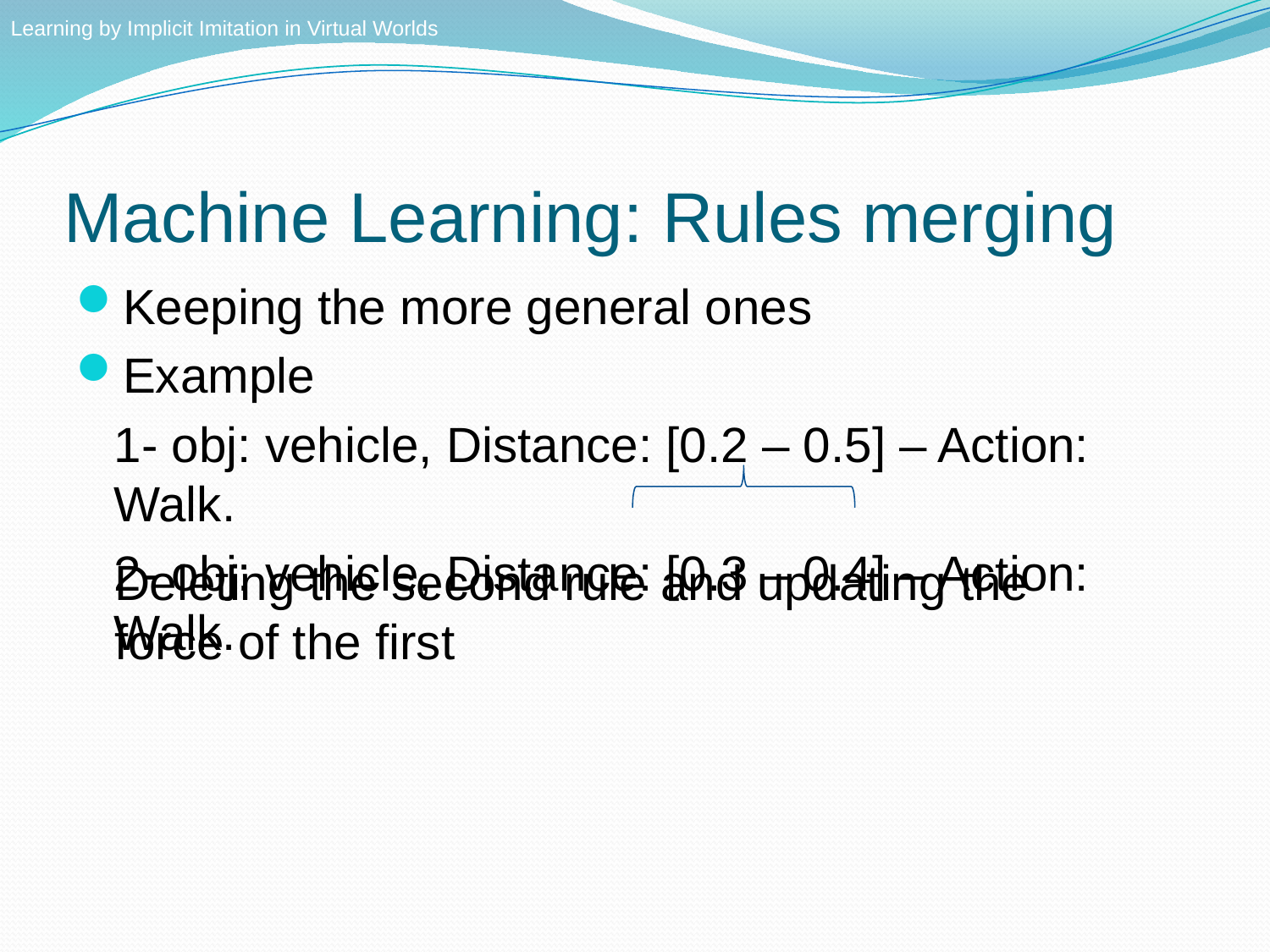

Learning by Implicit Imitation in Virtual Worlds
# Machine Learning: Rules merging
Keeping the more general ones
Example
	1- obj: vehicle, Distance: [0.2 – 0.5] – Action: Walk.
	2- obj: vehicle, Distance: [0.3 – 0.4] – Action: Walk.

Deleting the second rule and updating the force of the first